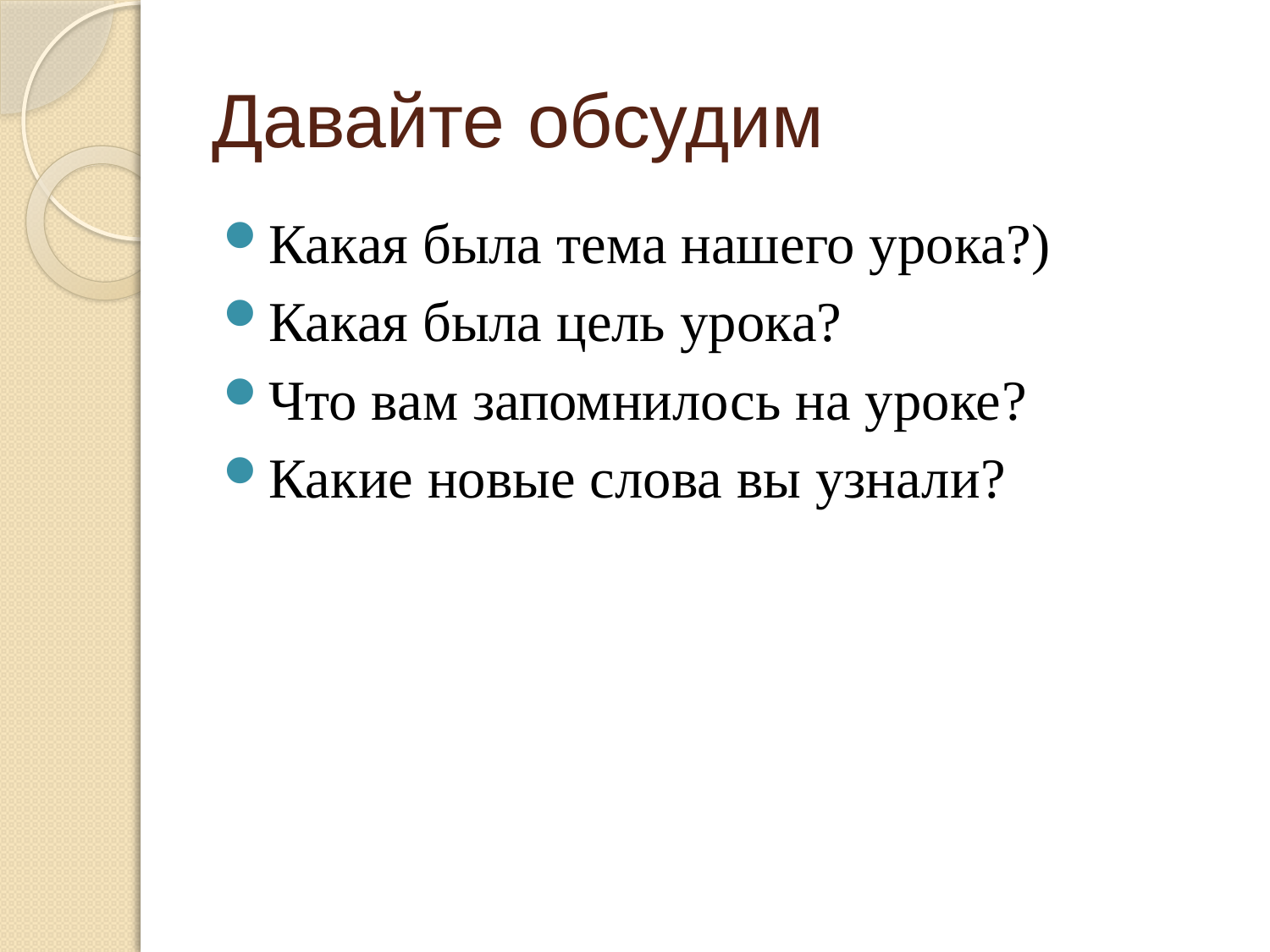

# Давайте обсудим
Какая была тема нашего урока?)
Какая была цель урока?
Что вам запомнилось на уроке?
Какие новые слова вы узнали?